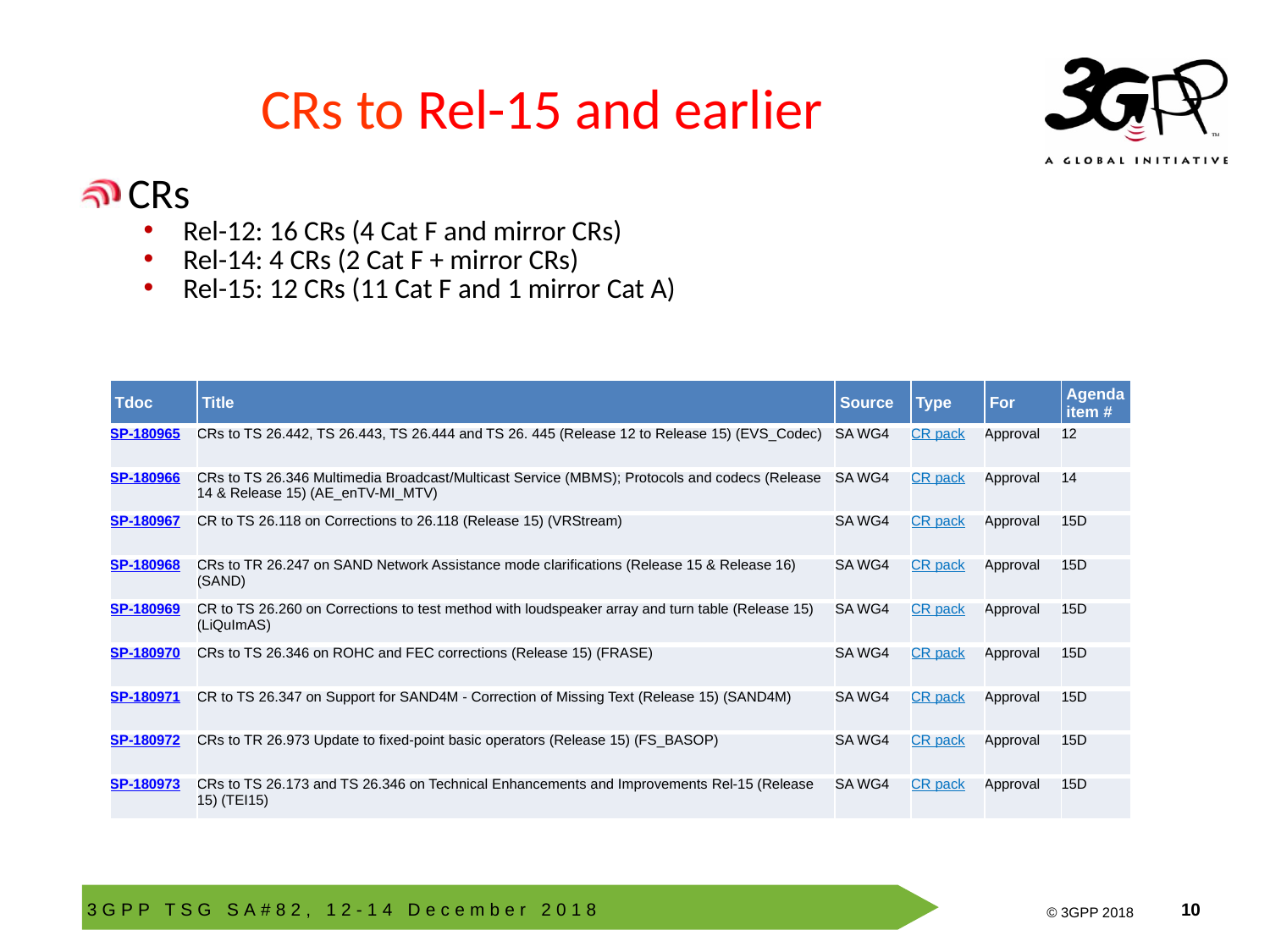

# CRs to Rel-15 and earlier
CRs
Rel-12: 16 CRs (4 Cat F and mirror CRs)
Rel-14: 4 CRs (2 Cat F + mirror CRs)
Rel-15: 12 CRs (11 Cat F and 1 mirror Cat A)

| Tdoc | Title | Source | Type | For | Agenda item # |
| --- | --- | --- | --- | --- | --- |
| SP-180965 | CRs to TS 26.442, TS 26.443, TS 26.444 and TS 26. 445 (Release 12 to Release 15) (EVS\_Codec) | SA WG4 | CR pack | Approval | 12 |
| SP-180966 | CRs to TS 26.346 Multimedia Broadcast/Multicast Service (MBMS); Protocols and codecs (Release 14 & Release 15) (AE\_enTV-MI\_MTV) | SA WG4 | CR pack | Approval | 14 |
| SP-180967 | CR to TS 26.118 on Corrections to 26.118 (Release 15) (VRStream) | SA WG4 | CR pack | Approval | 15D |
| SP-180968 | CRs to TR 26.247 on SAND Network Assistance mode clarifications (Release 15 & Release 16) (SAND) | SA WG4 | CR pack | Approval | 15D |
| SP-180969 | CR to TS 26.260 on Corrections to test method with loudspeaker array and turn table (Release 15) (LiQuImAS) | SA WG4 | CR pack | Approval | 15D |
| SP-180970 | CRs to TS 26.346 on ROHC and FEC corrections (Release 15) (FRASE) | SA WG4 | CR pack | Approval | 15D |
| SP-180971 | CR to TS 26.347 on Support for SAND4M - Correction of Missing Text (Release 15) (SAND4M) | SA WG4 | CR pack | Approval | 15D |
| SP-180972 | CRs to TR 26.973 Update to fixed-point basic operators (Release 15) (FS\_BASOP) | SA WG4 | CR pack | Approval | 15D |
| SP-180973 | CRs to TS 26.173 and TS 26.346 on Technical Enhancements and Improvements Rel-15 (Release 15) (TEI15) | SA WG4 | CR pack | Approval | 15D |